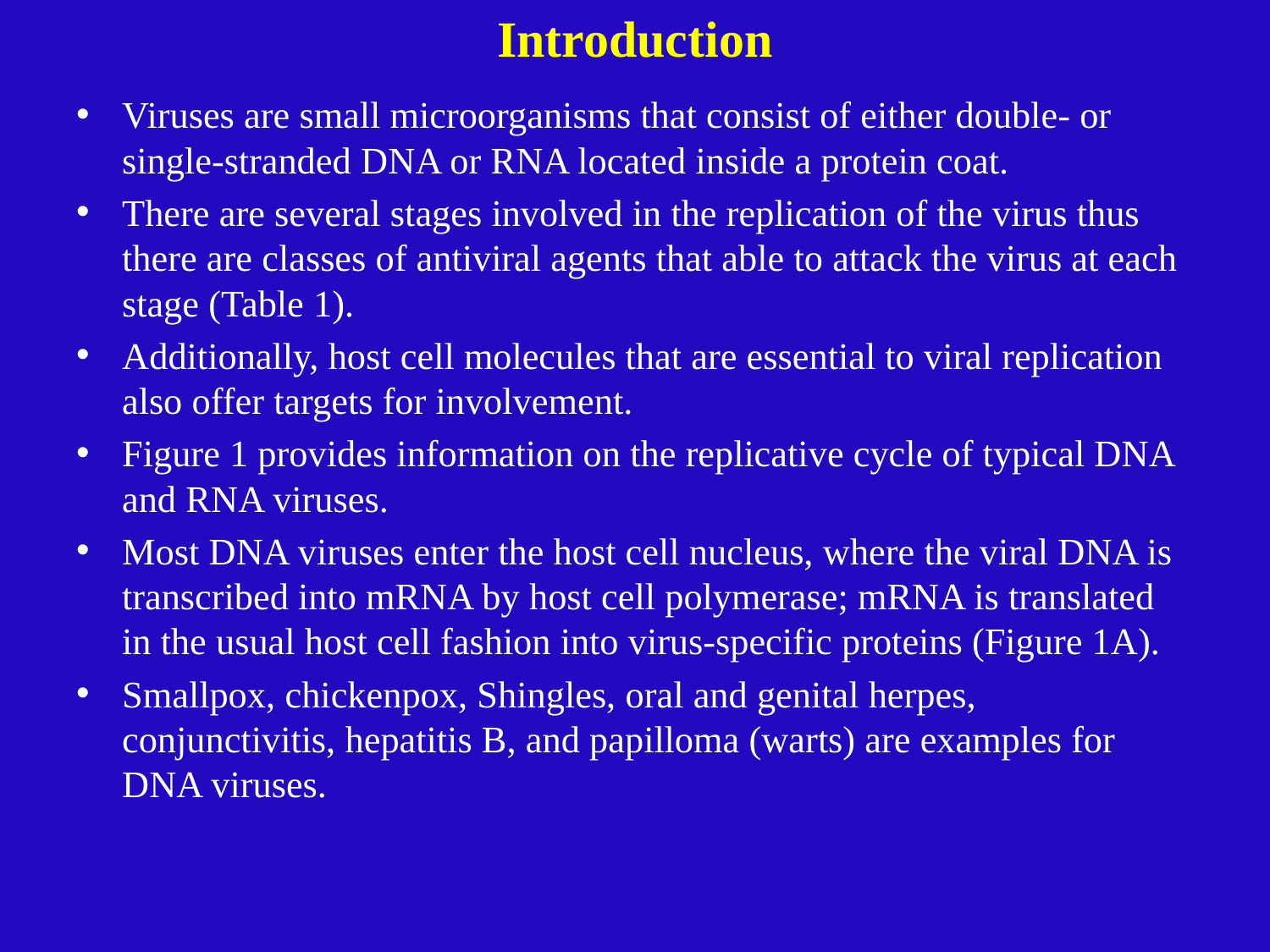

# Introduction
Viruses are small microorganisms that consist of either double- or single-stranded DNA or RNA located inside a protein coat.
There are several stages involved in the replication of the virus thus there are classes of antiviral agents that able to attack the virus at each stage (Table 1).
Additionally, host cell molecules that are essential to viral replication also offer targets for involvement.
Figure 1 provides information on the replicative cycle of typical DNA and RNA viruses.
Most DNA viruses enter the host cell nucleus, where the viral DNA is transcribed into mRNA by host cell polymerase; mRNA is translated in the usual host cell fashion into virus-specific proteins (Figure 1A).
Smallpox, chickenpox, Shingles, oral and genital herpes, conjunctivitis, hepatitis B, and papilloma (warts) are examples for DNA viruses.